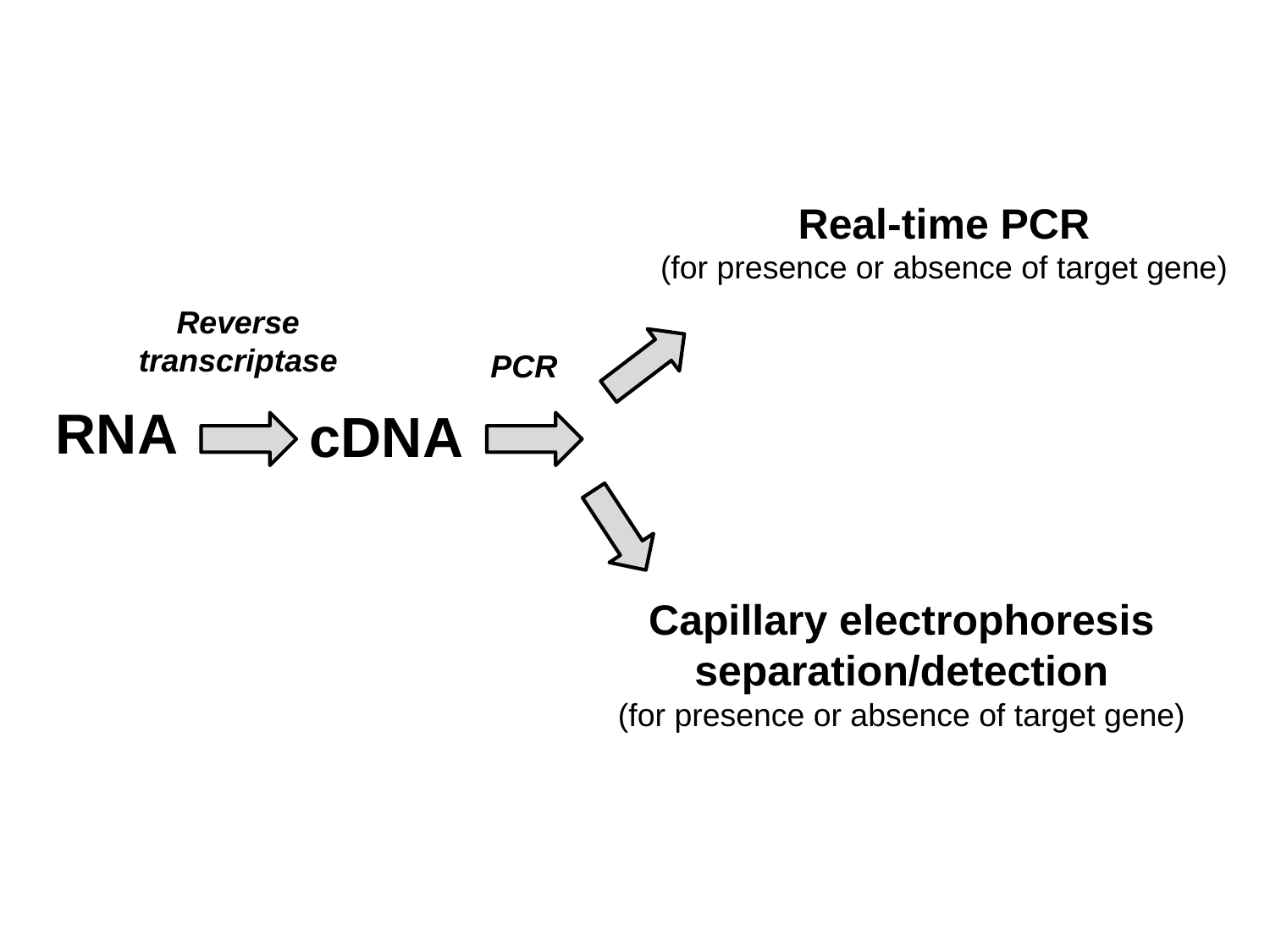

Real-time PCR
(for presence or absence of target gene)
Reverse transcriptase

PCR

RNA
cDNA

Capillary electrophoresis separation/detection
(for presence or absence of target gene)